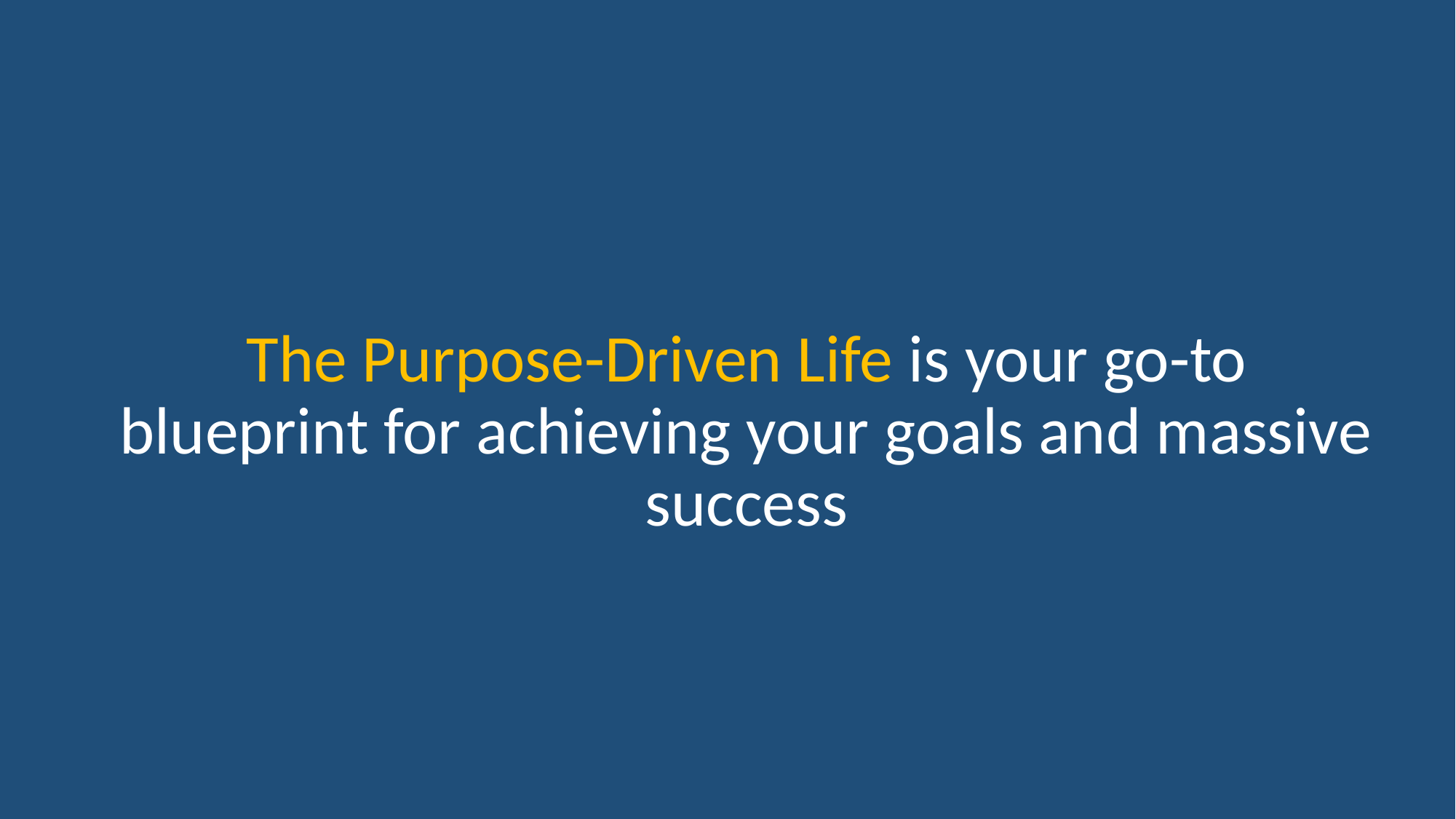

The Purpose-Driven Life is your go-to blueprint for achieving your goals and massive success